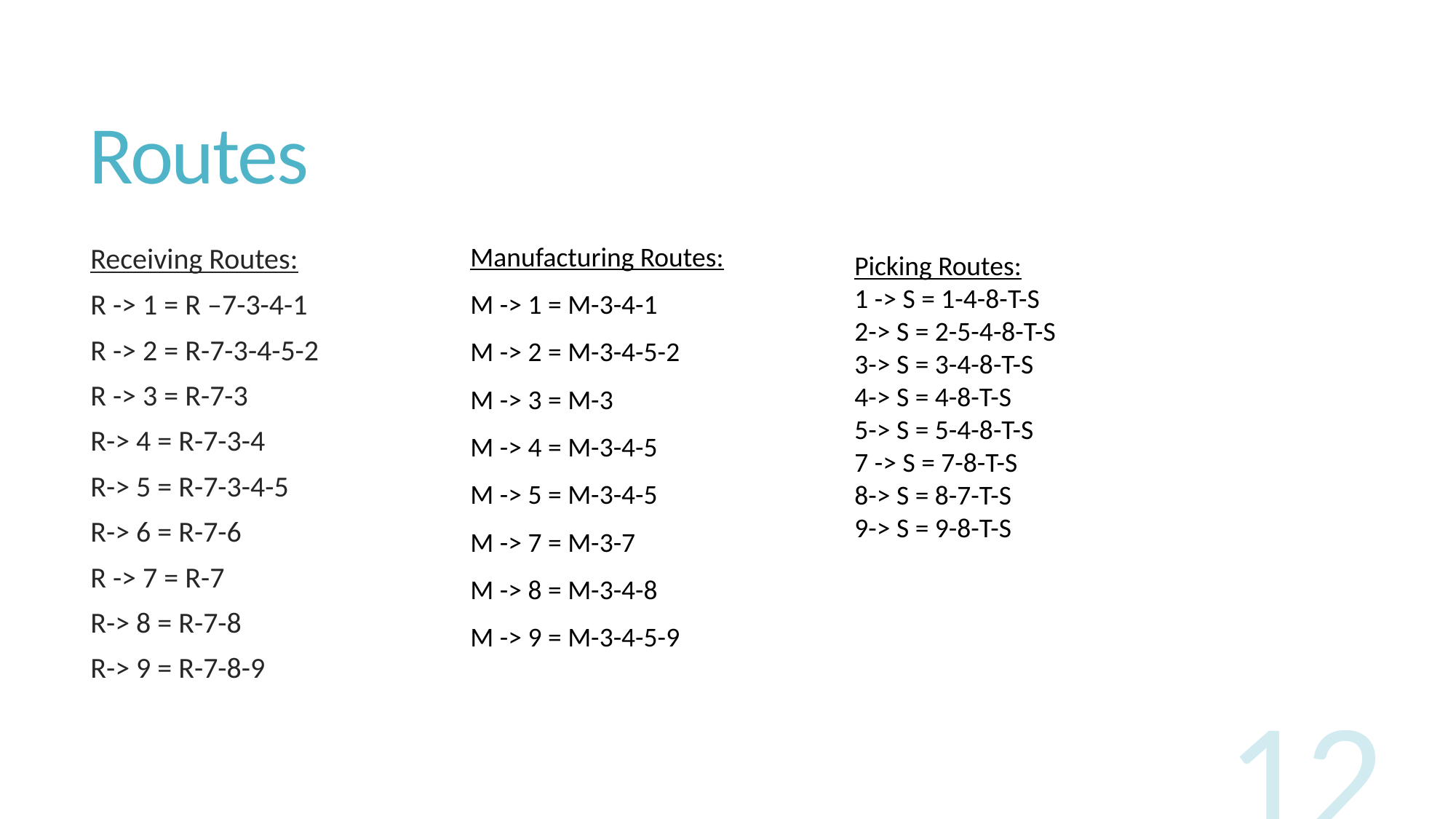

# Routes
Manufacturing Routes:
M -> 1 = M-3-4-1
M -> 2 = M-3-4-5-2
M -> 3 = M-3
M -> 4 = M-3-4-5
M -> 5 = M-3-4-5
M -> 7 = M-3-7
M -> 8 = M-3-4-8
M -> 9 = M-3-4-5-9

Receiving Routes:
R -> 1 = R –7-3-4-1
R -> 2 = R-7-3-4-5-2
R -> 3 = R-7-3
R-> 4 = R-7-3-4
R-> 5 = R-7-3-4-5
R-> 6 = R-7-6
R -> 7 = R-7
R-> 8 = R-7-8
R-> 9 = R-7-8-9

Picking Routes:
1 -> S = 1-4-8-T-S
2-> S = 2-5-4-8-T-S
3-> S = 3-4-8-T-S
4-> S = 4-8-T-S
5-> S = 5-4-8-T-S
7 -> S = 7-8-T-S
8-> S = 8-7-T-S
9-> S = 9-8-T-S
12